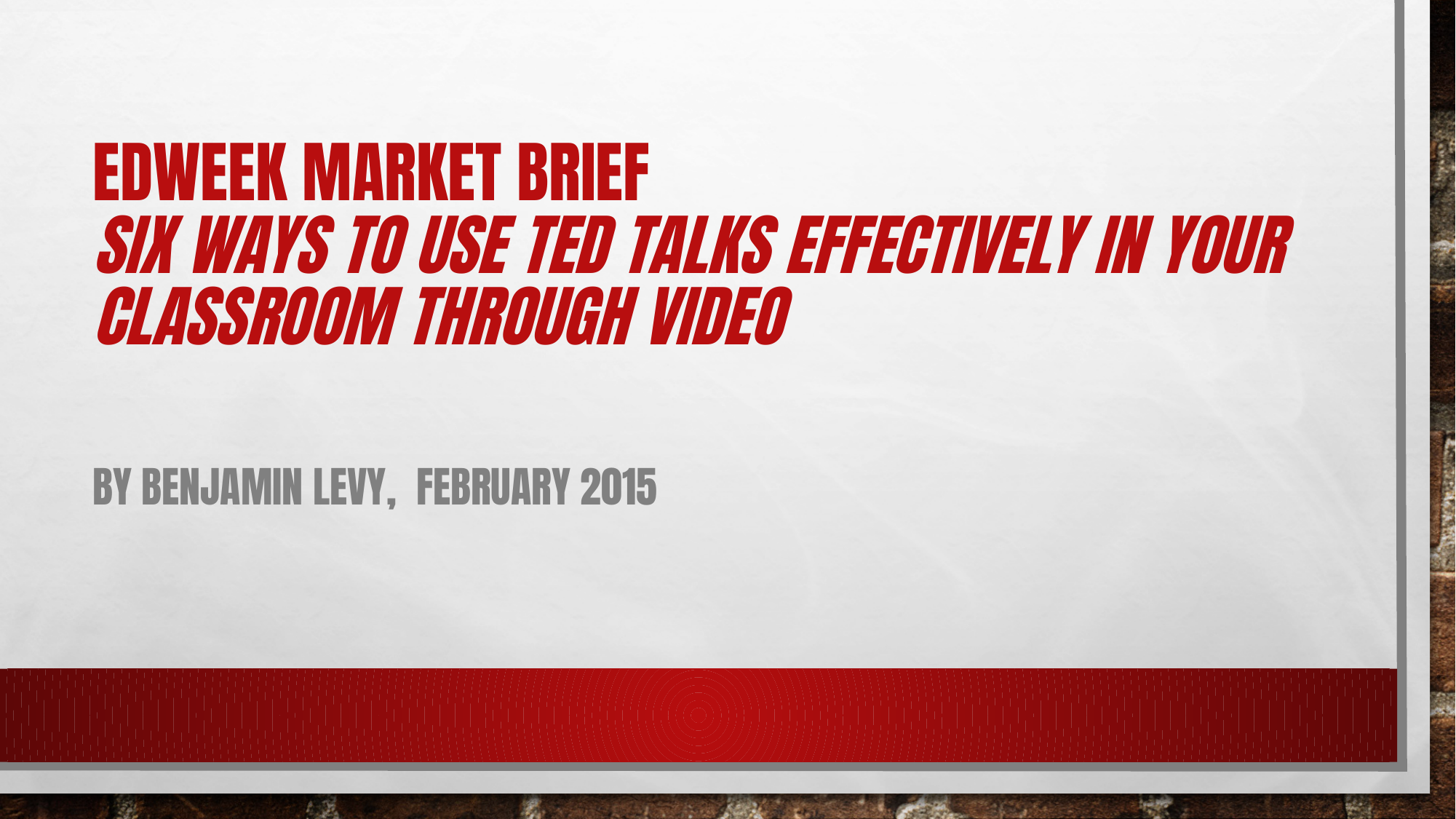

# EdWeek Market Brief Six Ways to use TED Talks Effectively in Your Classroom Through Video
by Benjamin Levy,  February 2015